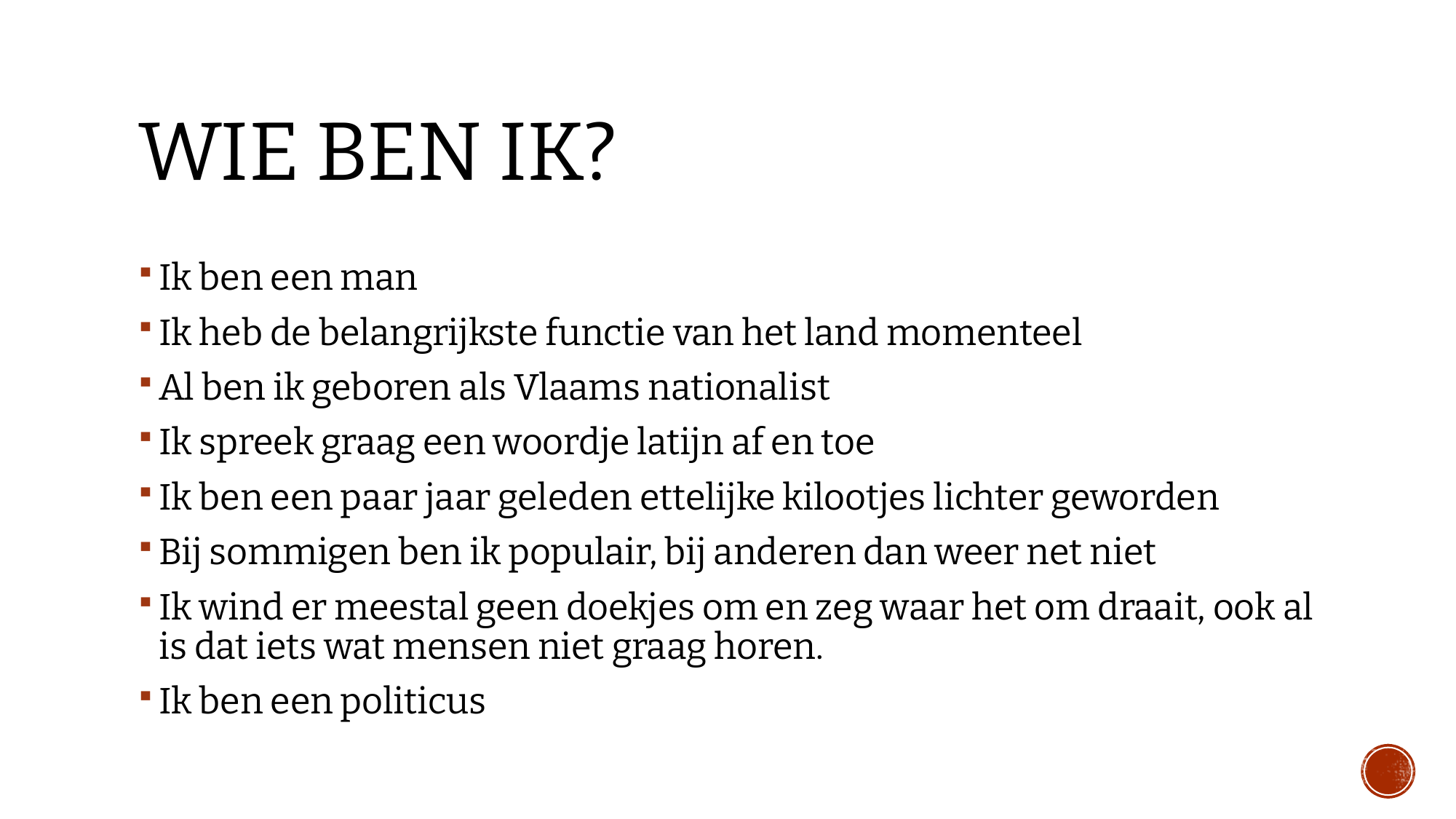

# Wie ben ik?
Ik ben een man
Ik heb de belangrijkste functie van het land momenteel
Al ben ik geboren als Vlaams nationalist
Ik spreek graag een woordje latijn af en toe
Ik ben een paar jaar geleden ettelijke kilootjes lichter geworden
Bij sommigen ben ik populair, bij anderen dan weer net niet
Ik wind er meestal geen doekjes om en zeg waar het om draait, ook al is dat iets wat mensen niet graag horen.
Ik ben een politicus